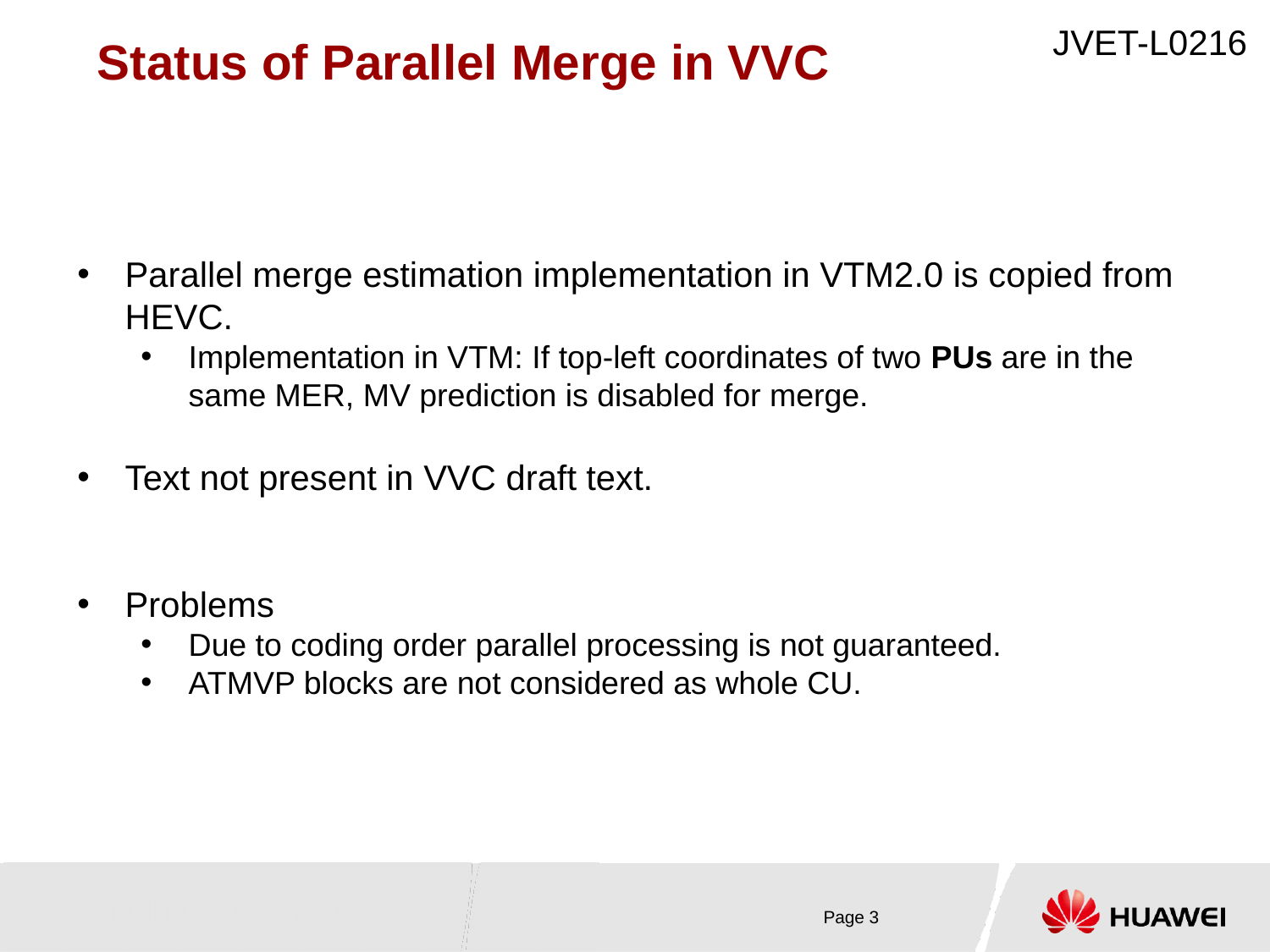

# Status of Parallel Merge in VVC

Parallel merge estimation implementation in VTM2.0 is copied from HEVC.
Implementation in VTM: If top-left coordinates of two PUs are in the same MER, MV prediction is disabled for merge.

Text not present in VVC draft text.

Problems
Due to coding order parallel processing is not guaranteed.
ATMVP blocks are not considered as whole CU.

Page 3